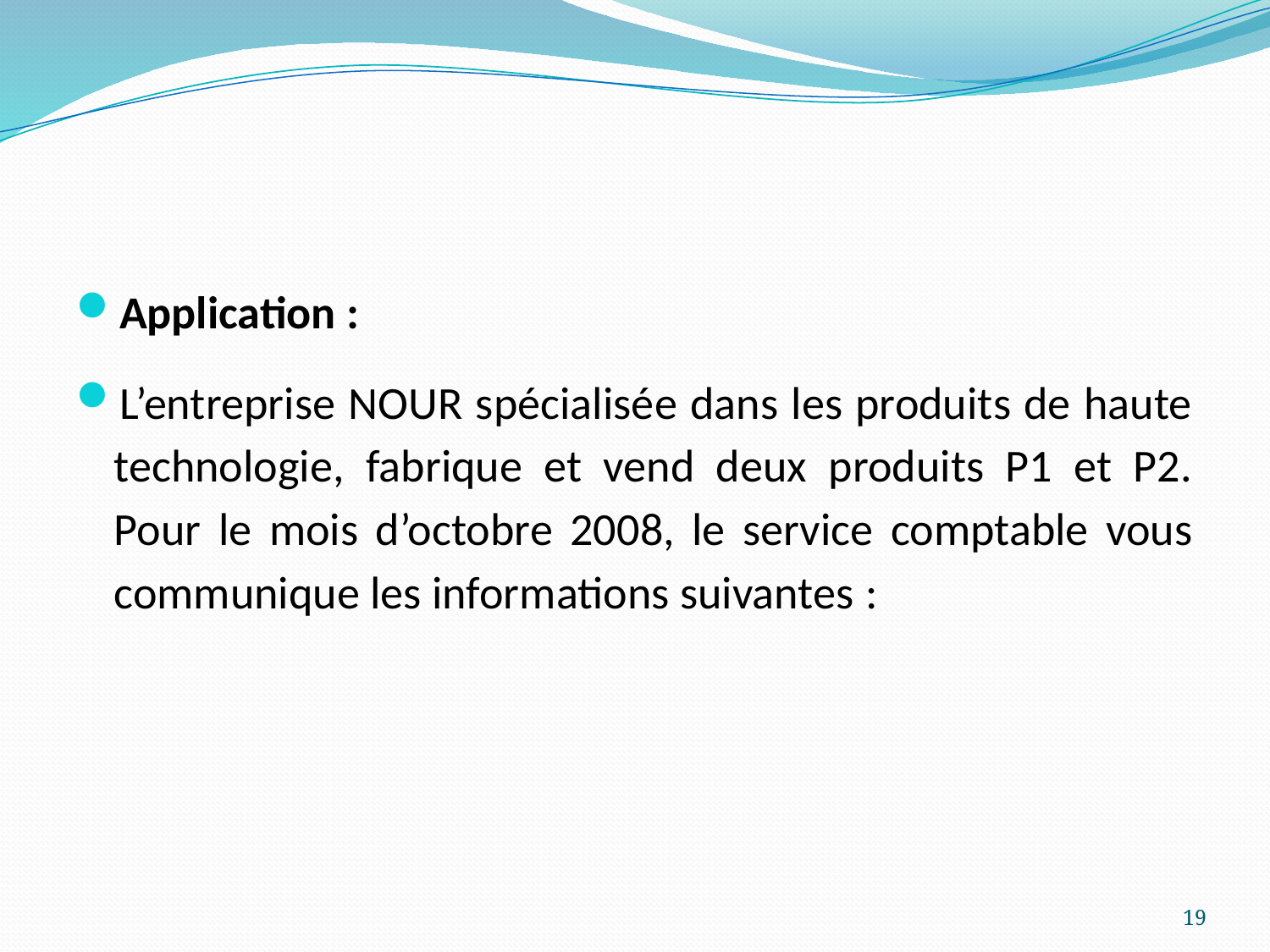

#
Application :
L’entreprise NOUR spécialisée dans les produits de haute technologie, fabrique et vend deux produits P1 et P2. Pour le mois d’octobre 2008, le service comptable vous communique les informations suivantes :
19